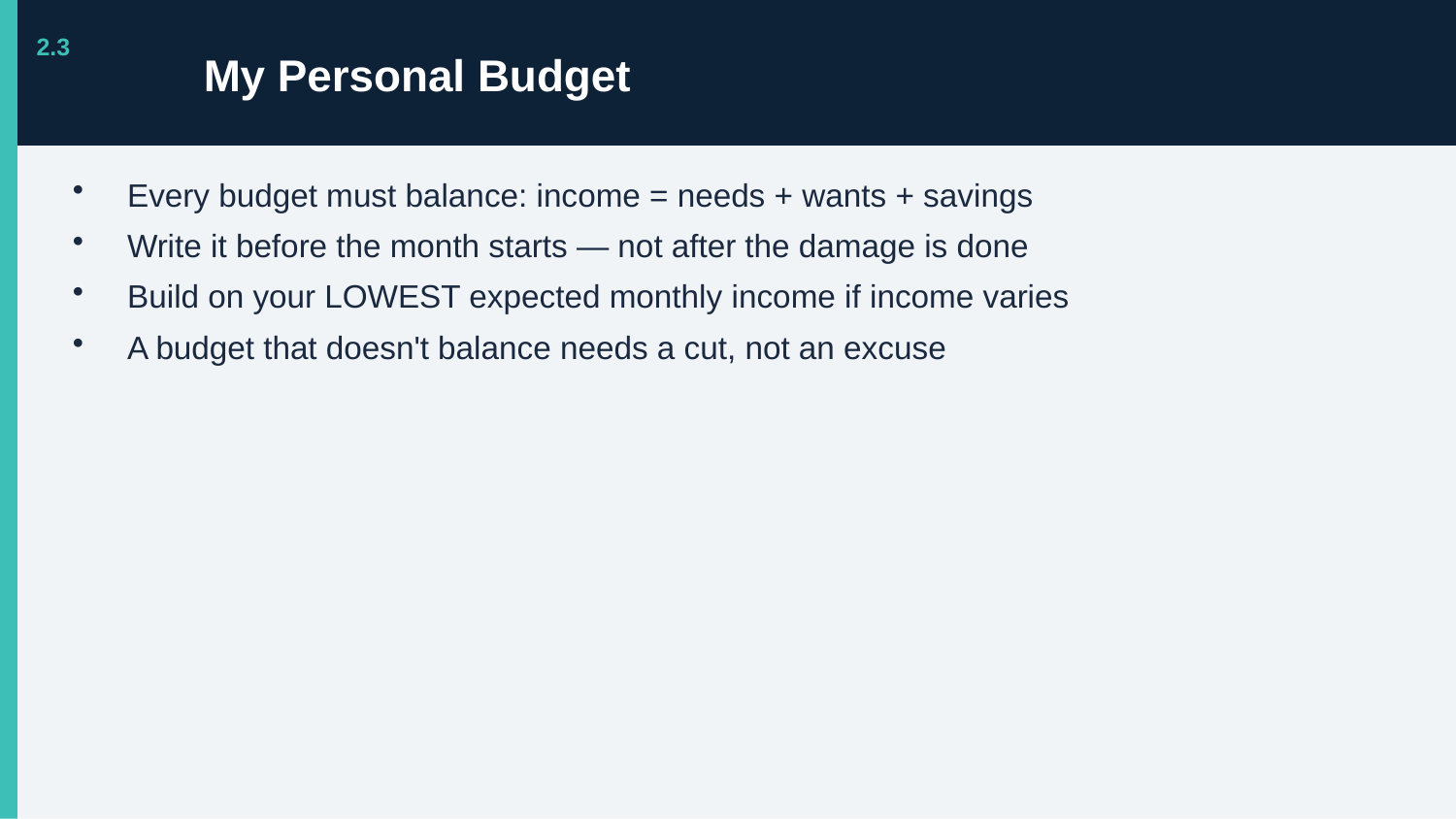

My Personal Budget
2.3
Every budget must balance: income = needs + wants + savings
Write it before the month starts — not after the damage is done
Build on your LOWEST expected monthly income if income varies
A budget that doesn't balance needs a cut, not an excuse